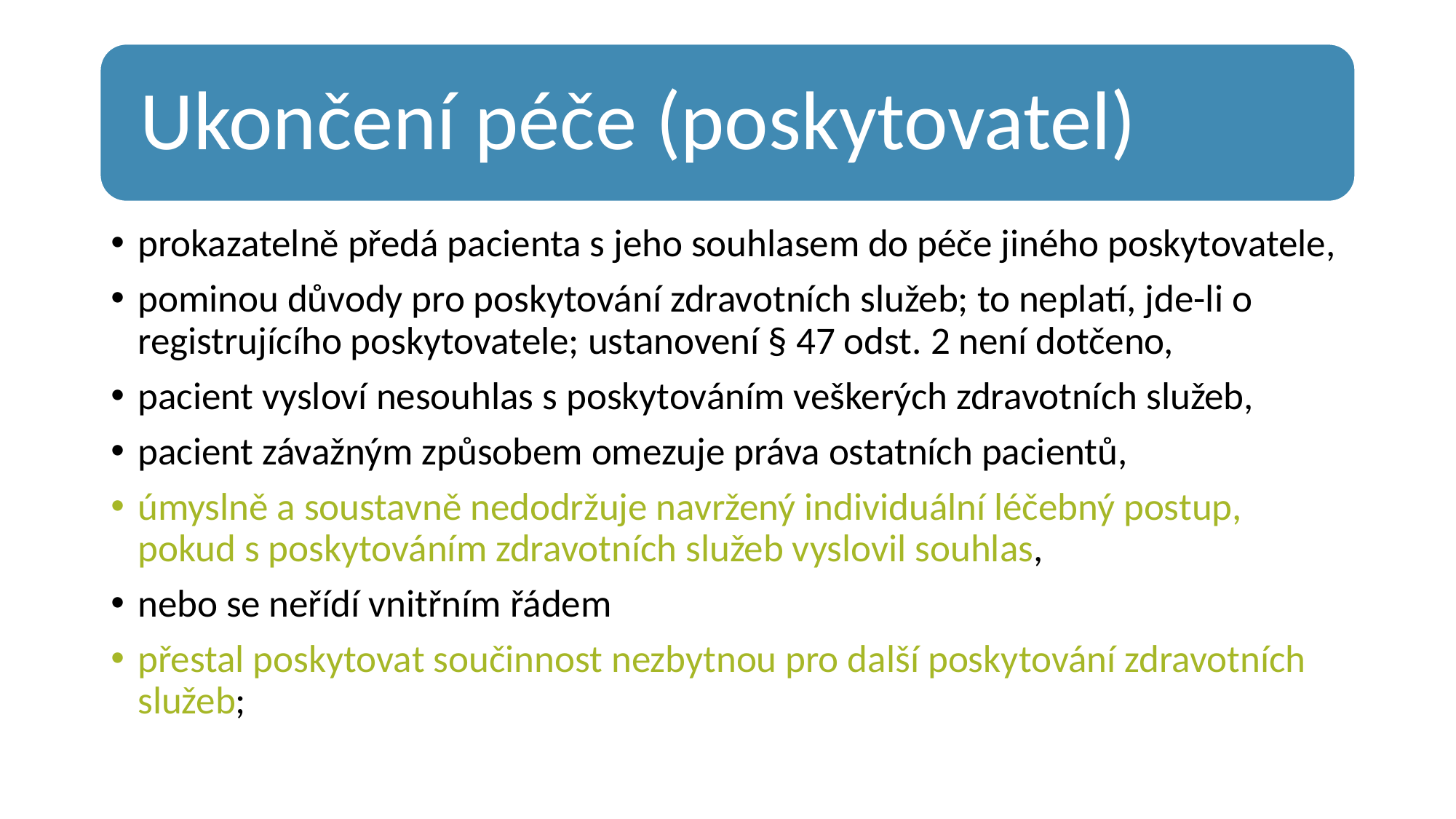

Ukončení péče (poskytovatel)
prokazatelně předá pacienta s jeho souhlasem do péče jiného poskytovatele,
pominou důvody pro poskytování zdravotních služeb; to neplatí, jde-li o registrujícího poskytovatele; ustanovení § 47 odst. 2 není dotčeno,
pacient vysloví nesouhlas s poskytováním veškerých zdravotních služeb,
pacient závažným způsobem omezuje práva ostatních pacientů,
úmyslně a soustavně nedodržuje navržený individuální léčebný postup, pokud s poskytováním zdravotních služeb vyslovil souhlas,
nebo se neřídí vnitřním řádem
přestal poskytovat součinnost nezbytnou pro další poskytování zdravotních služeb;